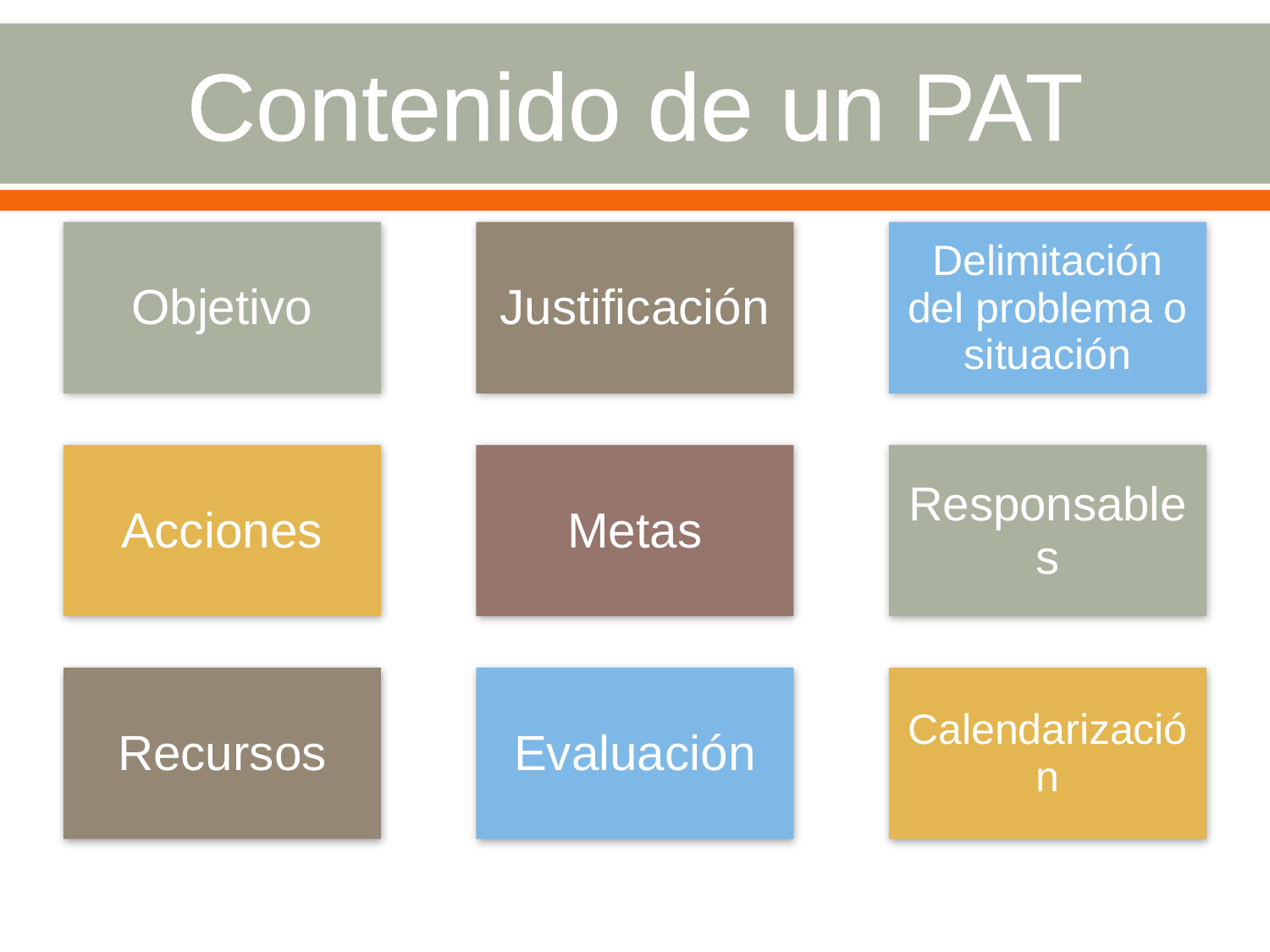

# Contenido de un PAT
Objetivo
Justificación
Delimitación del problema o situación
Acciones
Metas
Responsables
Recursos
Evaluación
Calendarización